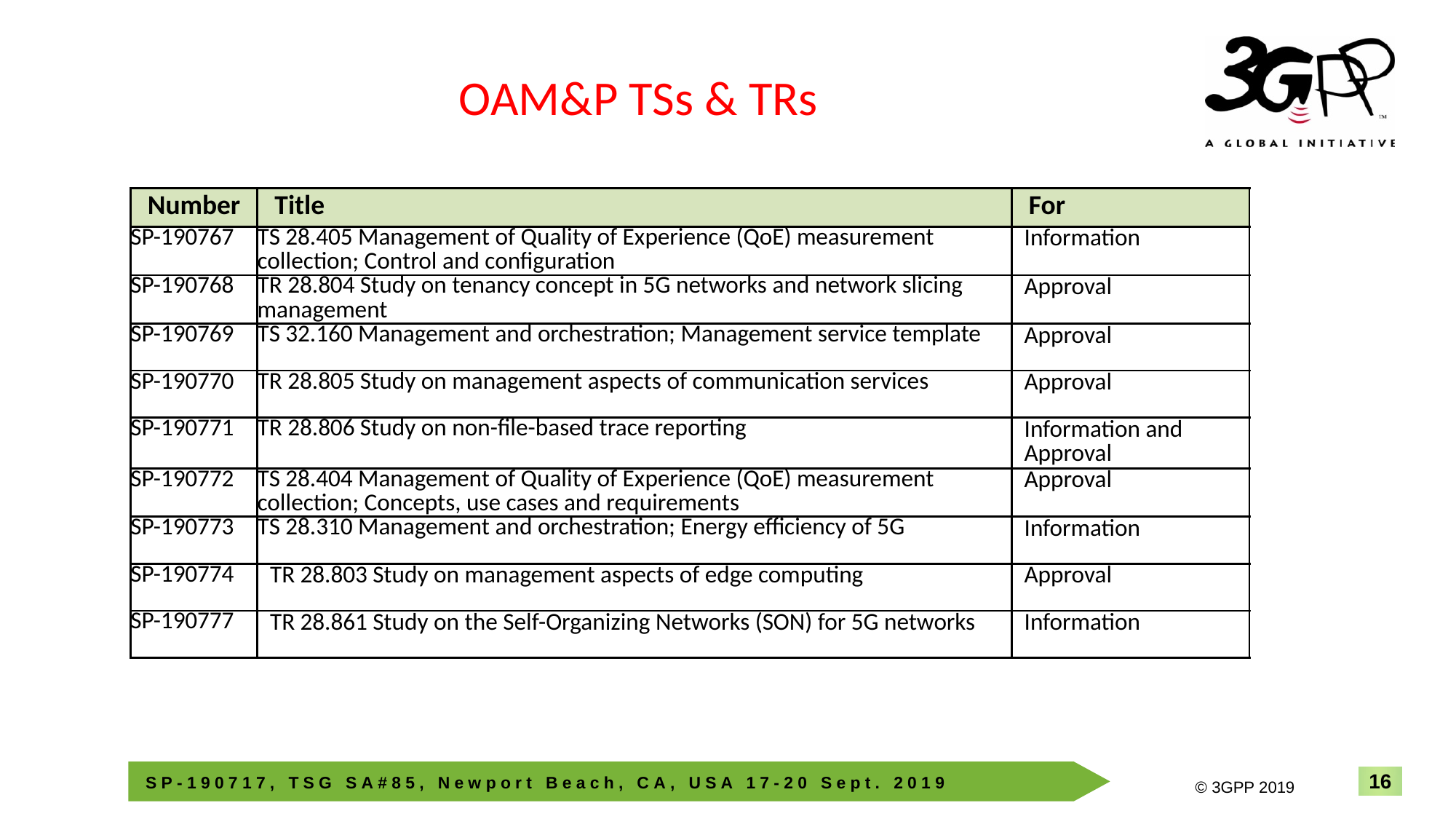

OAM&P TSs & TRs
| Number | Title | For |
| --- | --- | --- |
| SP-190767 | TS 28.405 Management of Quality of Experience (QoE) measurement collection; Control and configuration | Information |
| SP-190768 | TR 28.804 Study on tenancy concept in 5G networks and network slicing management | Approval |
| SP-190769 | TS 32.160 Management and orchestration; Management service template | Approval |
| SP-190770 | TR 28.805 Study on management aspects of communication services | Approval |
| SP-190771 | TR 28.806 Study on non-file-based trace reporting | Information and Approval |
| SP-190772 | TS 28.404 Management of Quality of Experience (QoE) measurement collection; Concepts, use cases and requirements | Approval |
| SP-190773 | TS 28.310 Management and orchestration; Energy efficiency of 5G | Information |
| SP-190774 | TR 28.803 Study on management aspects of edge computing | Approval |
| SP-190777 | TR 28.861 Study on the Self-Organizing Networks (SON) for 5G networks | Information |